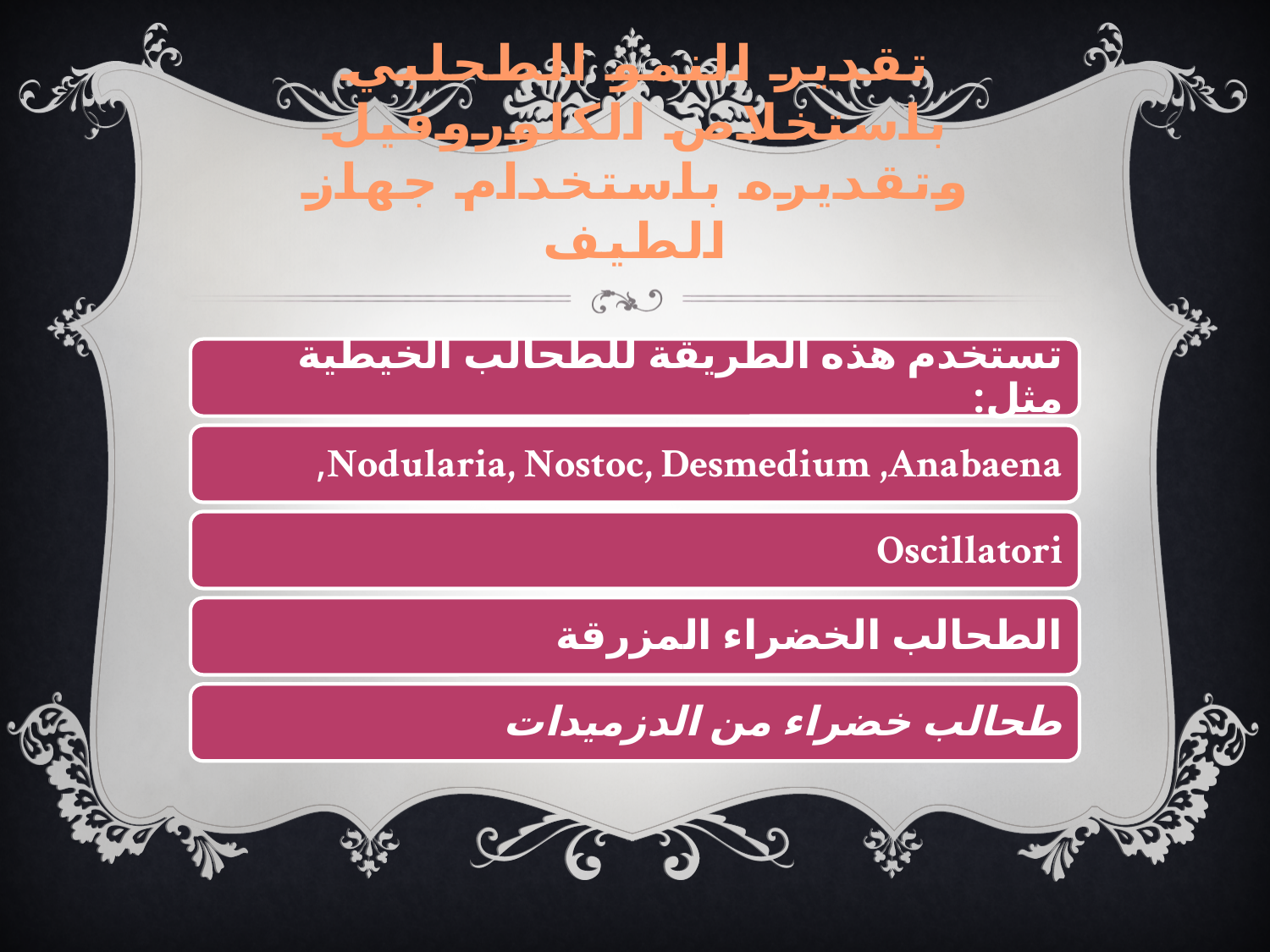

# تقدير النمو الطحلبي باستخلاص الكلوروفيل وتقديره باستخدام جهاز الطيف
تستخدم هذه الطريقة للطحالب الخيطية مثل:
Nodularia, Nostoc, Desmedium ,Anabaena,
Oscillatori
الطحالب الخضراء المزرقة
طحالب خضراء من الدزميدات